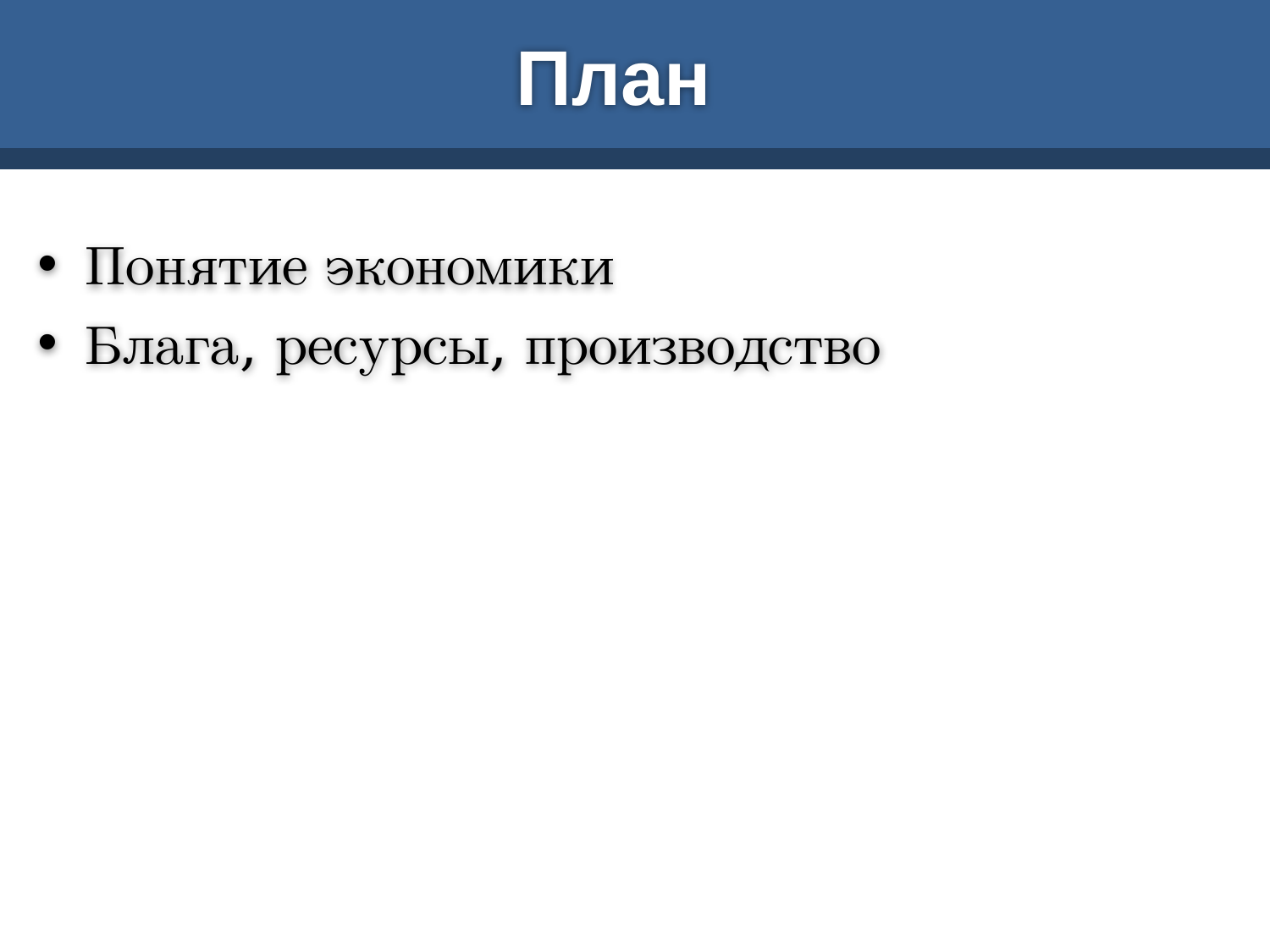

# План
Понятие экономики
Блага, ресурсы, производство